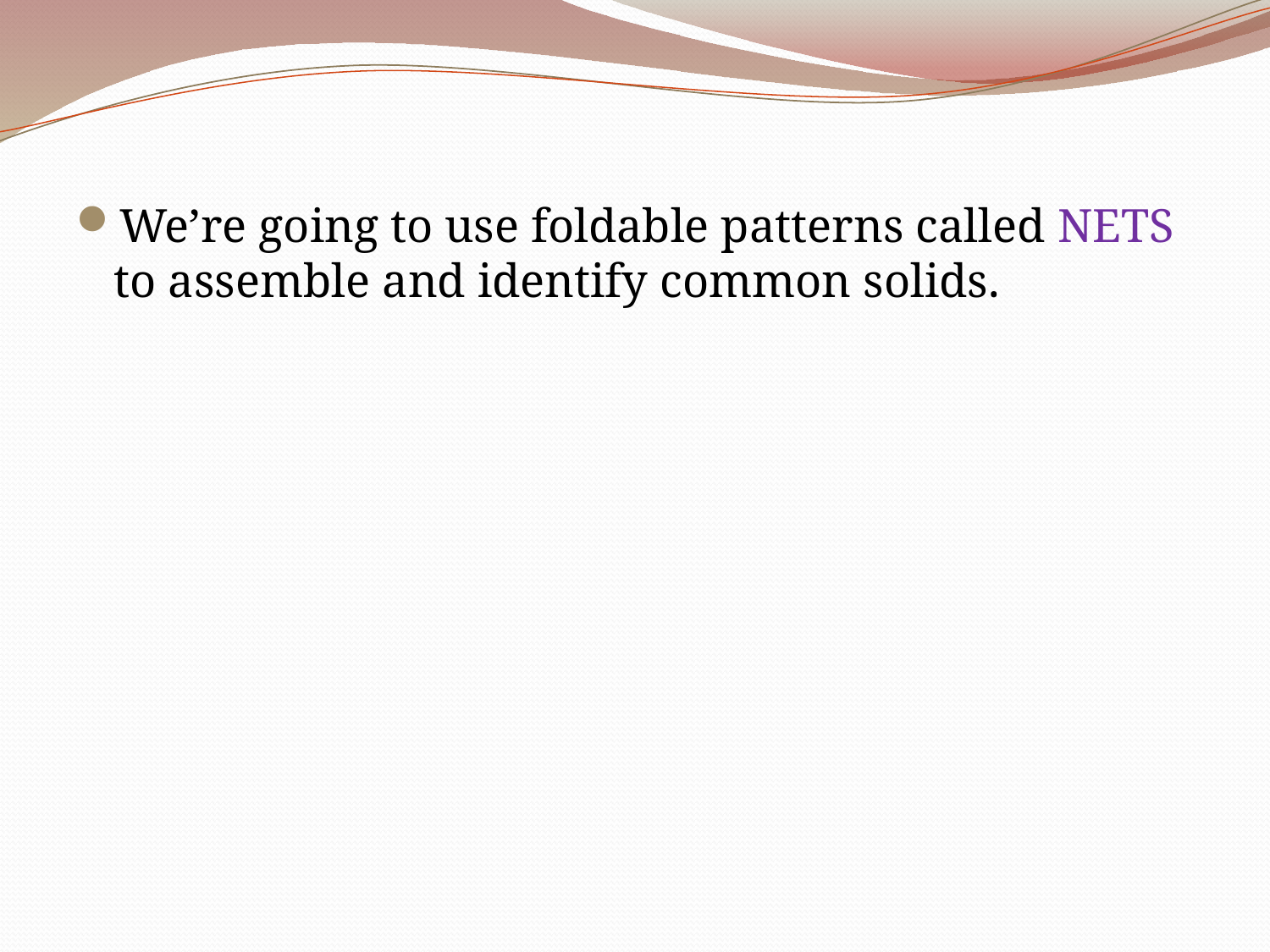

We’re going to use foldable patterns called NETS to assemble and identify common solids.